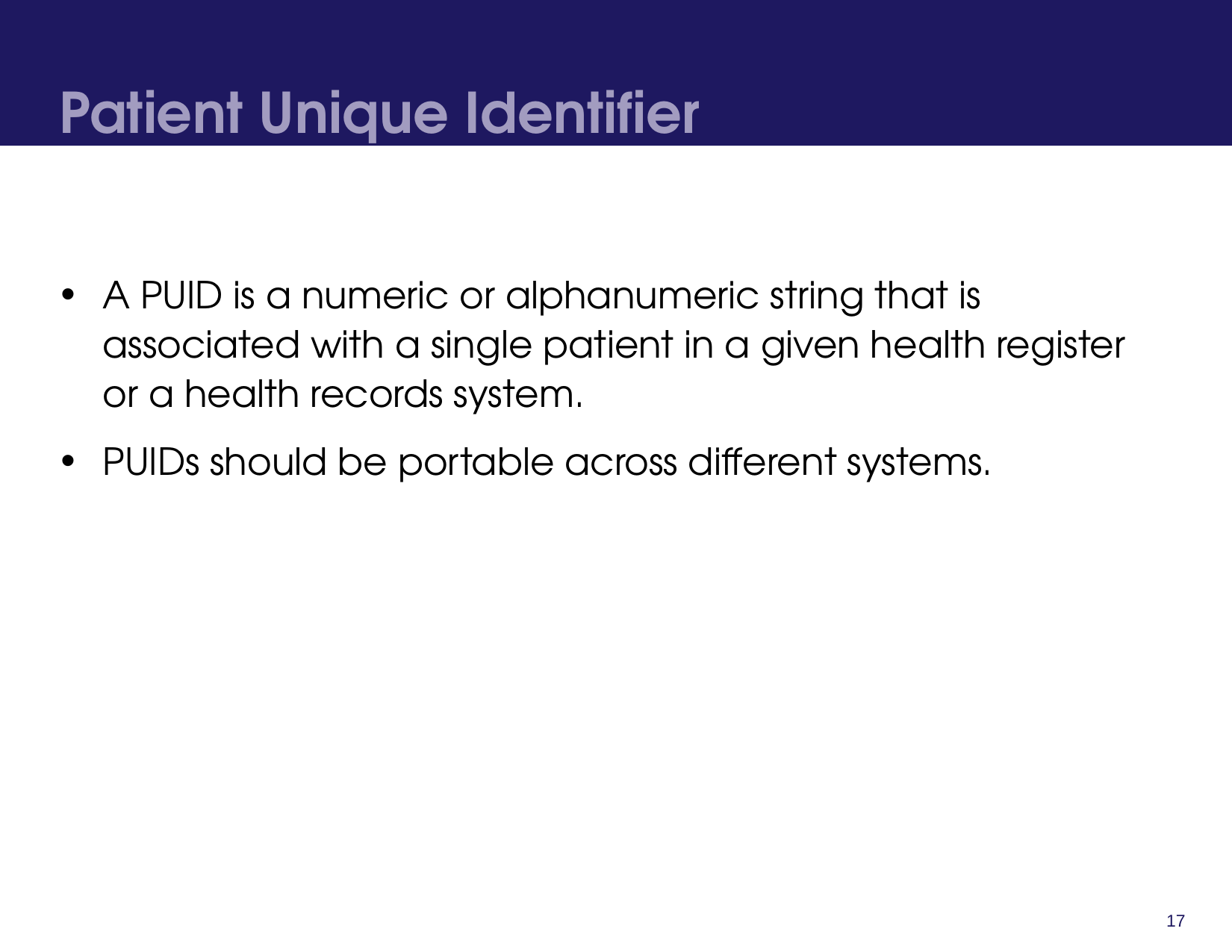

# Patient Unique Identifier
A PUID is a numeric or alphanumeric string that is associated with a single patient in a given health register or a health records system.
PUIDs should be portable across different systems.
17